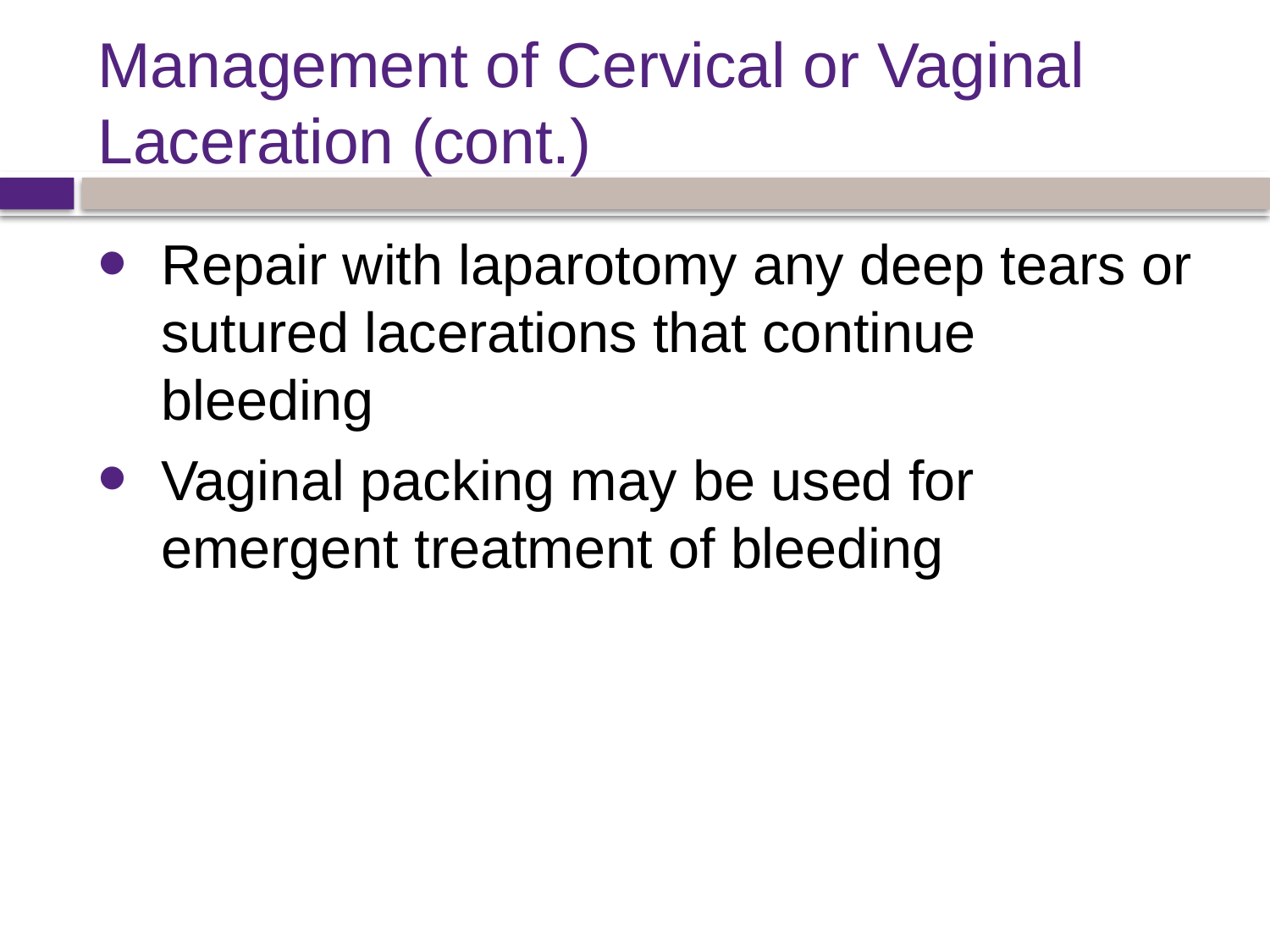

# Management of Cervical or Vaginal Laceration (cont.)
Repair with laparotomy any deep tears or sutured lacerations that continue bleeding
Vaginal packing may be used for emergent treatment of bleeding